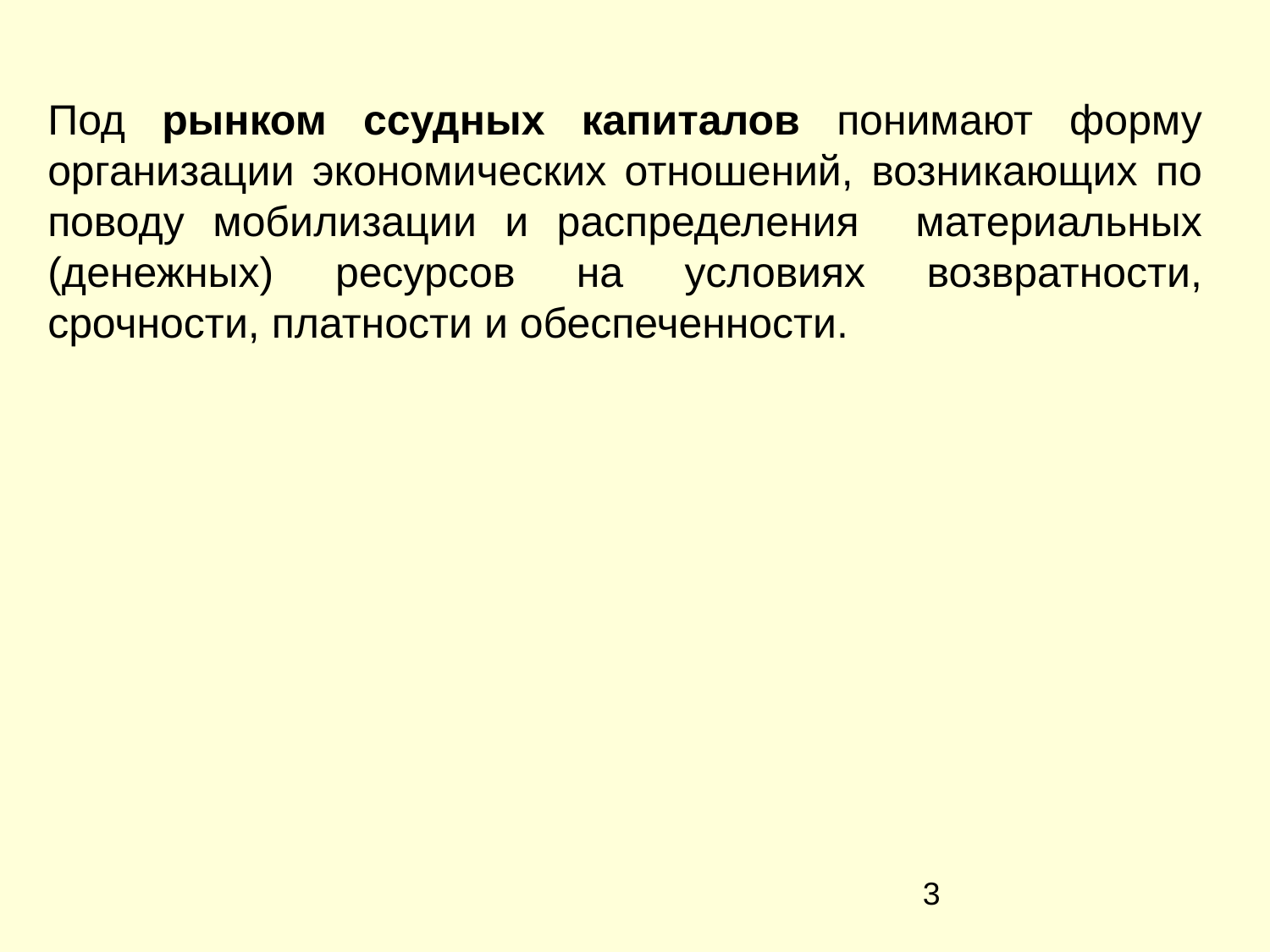

Под рынком ссудных капиталов понимают форму организации экономических отношений, возникающих по поводу мобилизации и распределения  материальных (денежных) ресурсов на условиях возвратности, срочности, платности и обеспеченности.
3